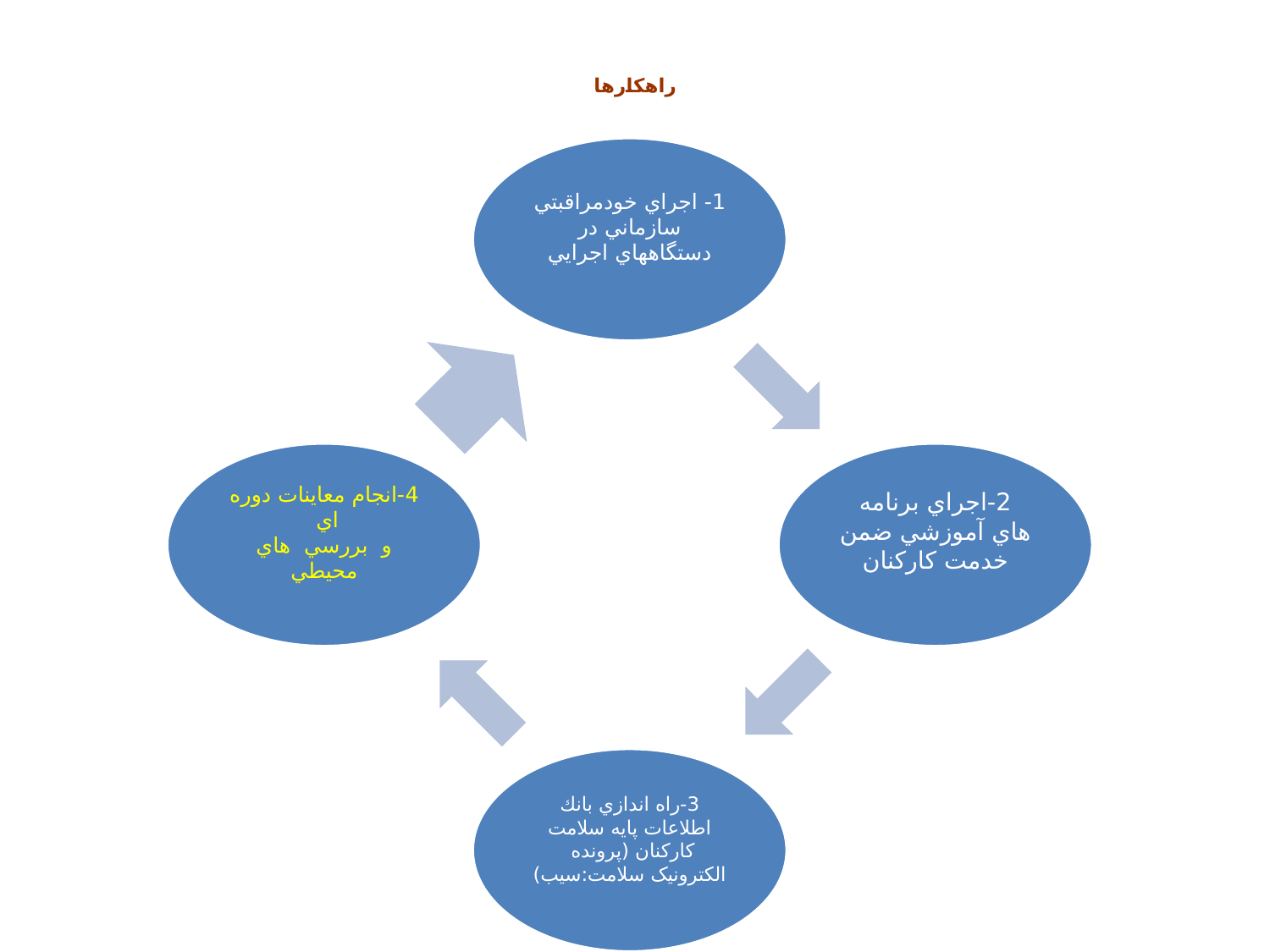

# راهكارها
2-اجراي برنامه هاي آموزشي ضمن خدمت كاركنان
1- اجراي خودمراقبتي سازماني در دستگاههاي اجرايي
4-انجام معاينات دوره اي
و  بررسي  هاي محيطي